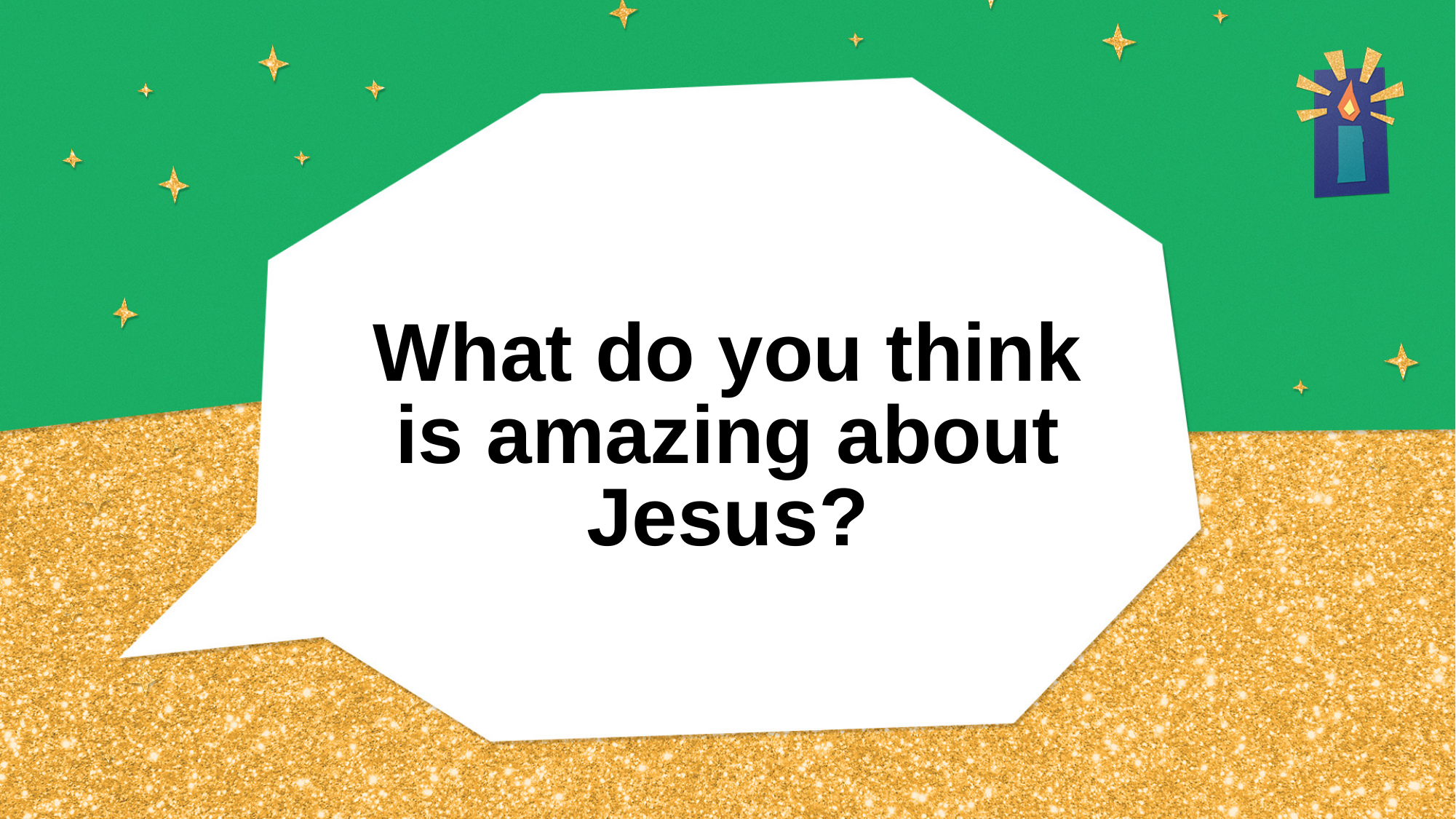

# What do you think is amazing about Jesus?